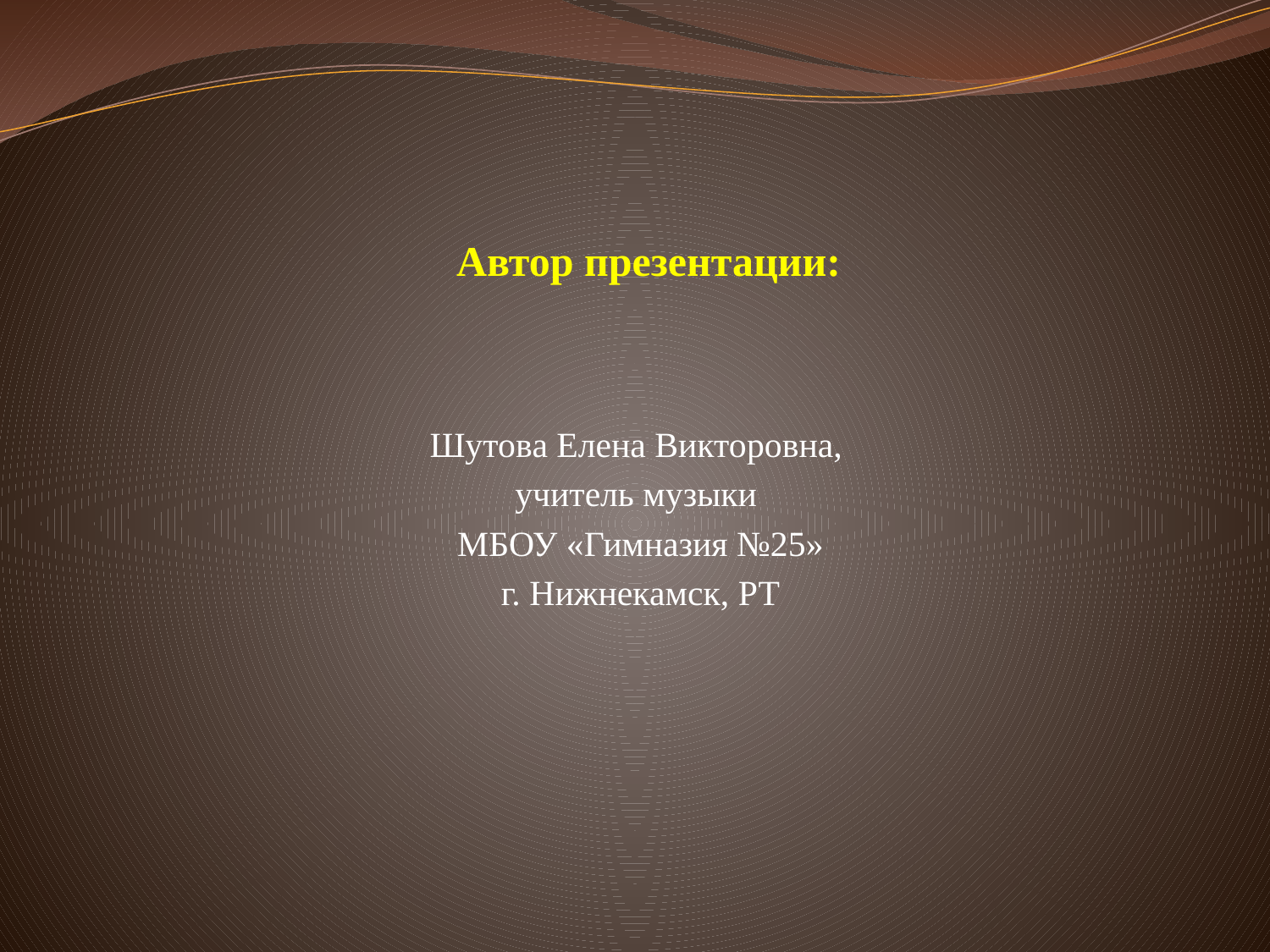

# Автор презентации:
Шутова Елена Викторовна,
учитель музыки
МБОУ «Гимназия №25»
г. Нижнекамск, РТ